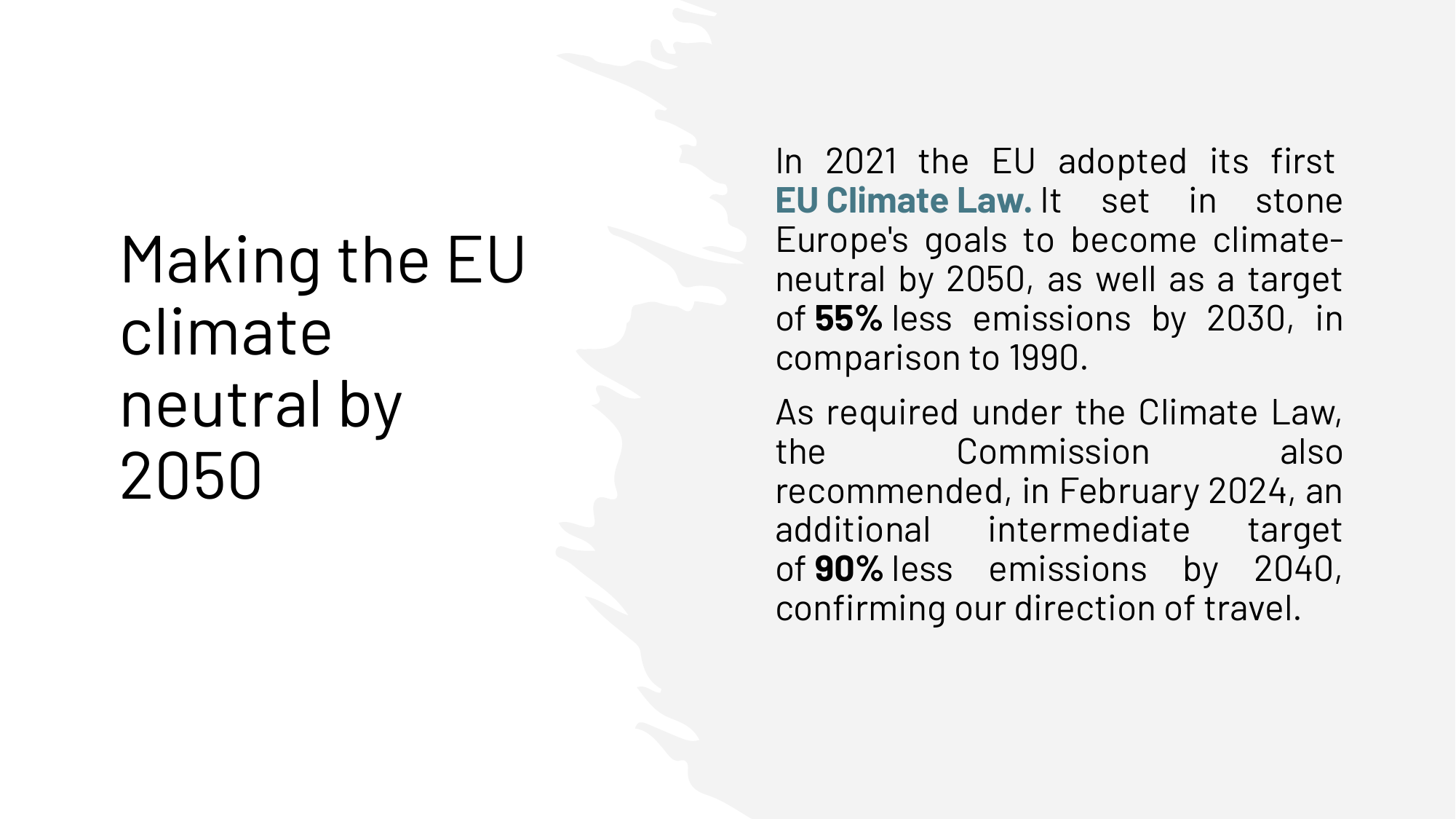

In 2021 the EU adopted its first EU Climate Law. It set in stone Europe's goals to become climate-neutral by 2050, as well as a target of 55% less emissions by 2030, in comparison to 1990.
As required under the Climate Law, the Commission also recommended, in February 2024, an additional intermediate target of 90% less emissions by 2040, confirming our direction of travel.

# Making the EU climate neutral by 2050